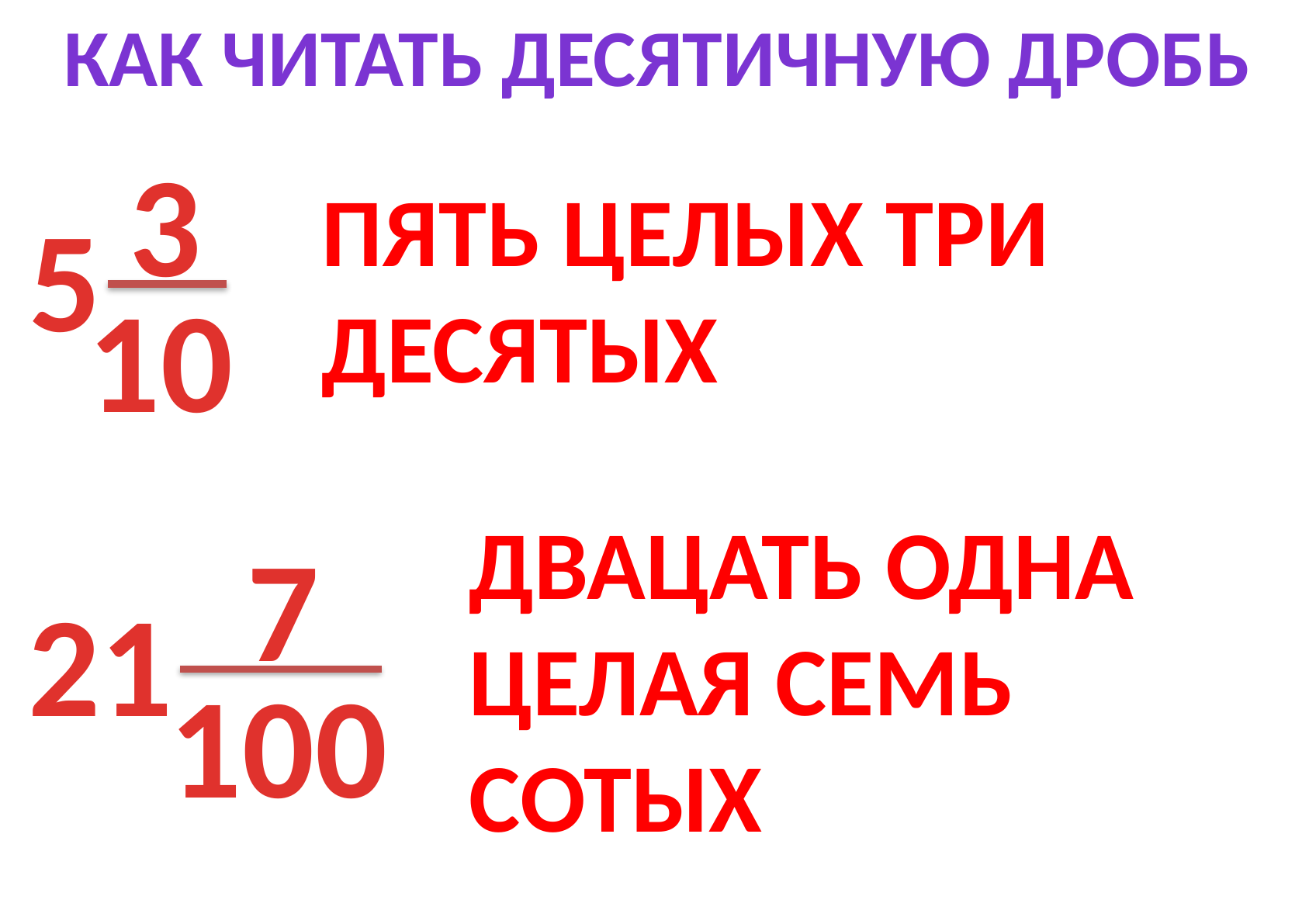

КАК ЧИТАТЬ ДЕСЯТИЧНУЮ ДРОБЬ
3
5
10
# ПЯТЬ ЦЕЛЫХ ТРИ ДЕСЯТЫХ
7
21
100
ДВАЦАТЬ ОДНА ЦЕЛАЯ СЕМЬ СОТЫХ